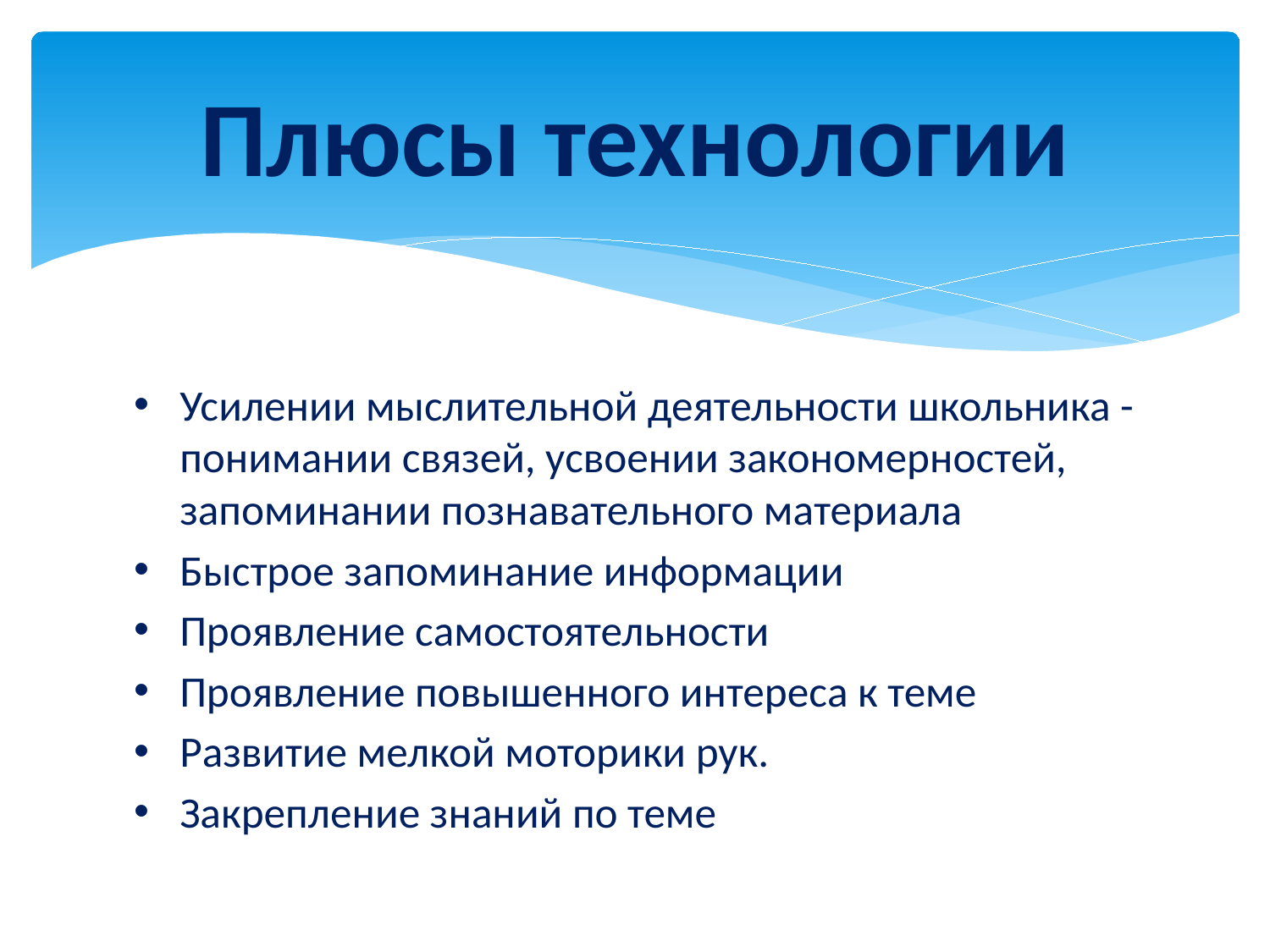

# Плюсы технологии
Усилении мыслительной деятельности школьника - понимании связей, усвоении закономерностей, запоминании познавательного материала
Быстрое запоминание информации
Проявление самостоятельности
Проявление повышенного интереса к теме
Развитие мелкой моторики рук.
Закрепление знаний по теме